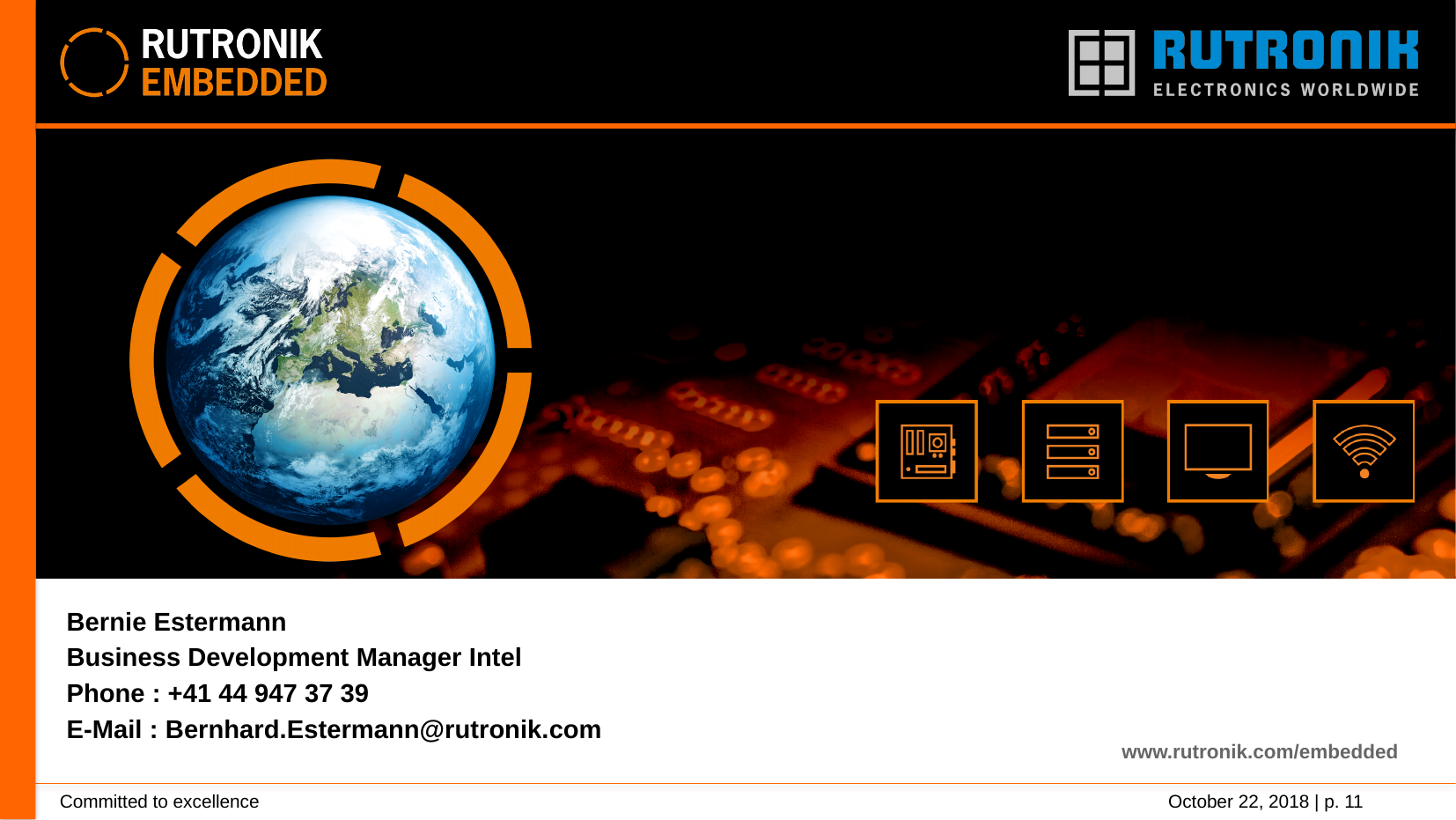

Bernie Estermann
Business Development Manager Intel
Phone : +41 44 947 37 39
E-Mail : Bernhard.Estermann@rutronik.com
www.rutronik.com/embedded